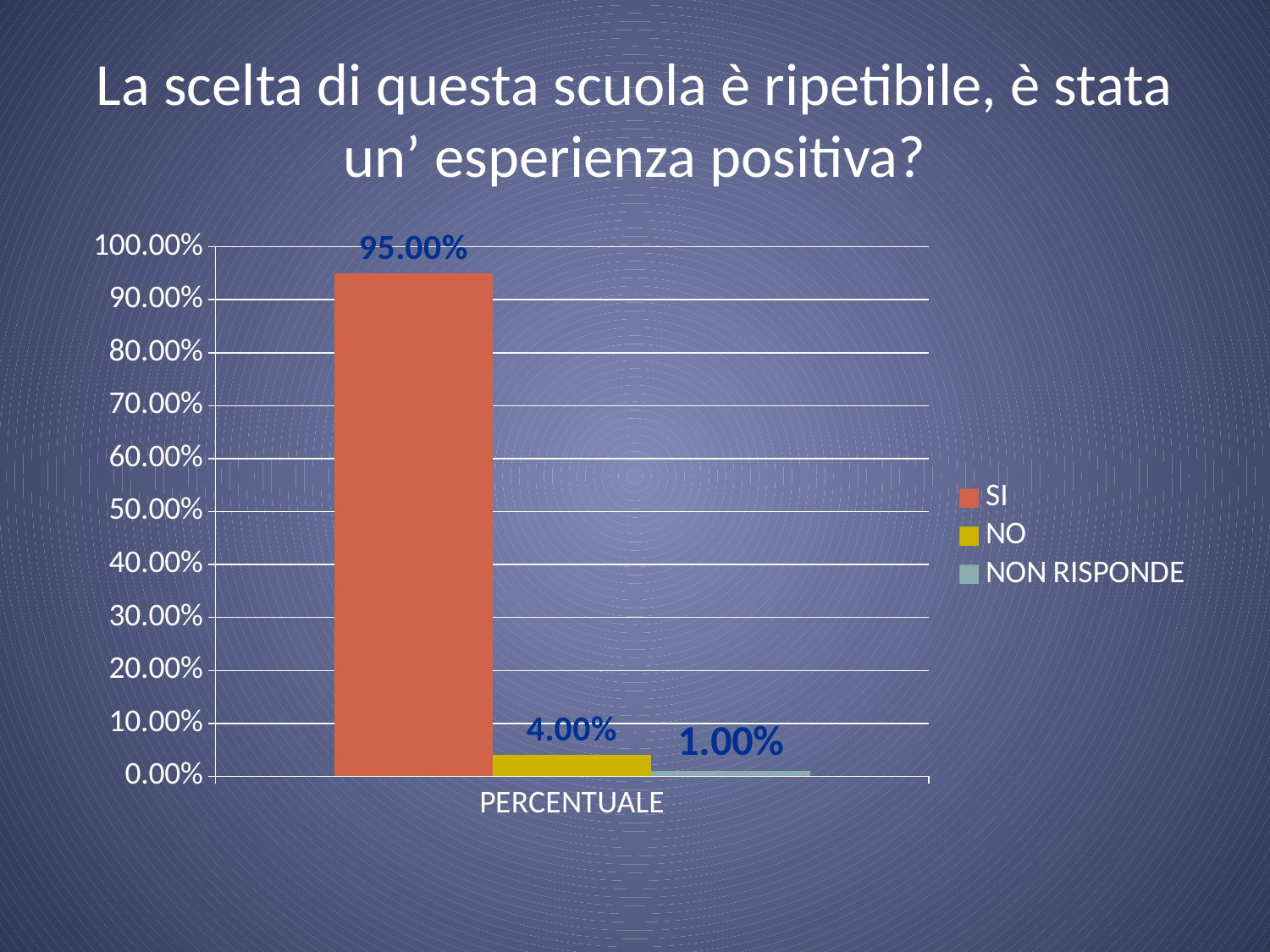

# La scelta di questa scuola è ripetibile, è stata un’ esperienza positiva?

### Chart

| Category | SI | NO | NON RISPONDE |
|---|---|---|---|
| PERCENTUALE | 0.95 | 0.04 | 0.01 |